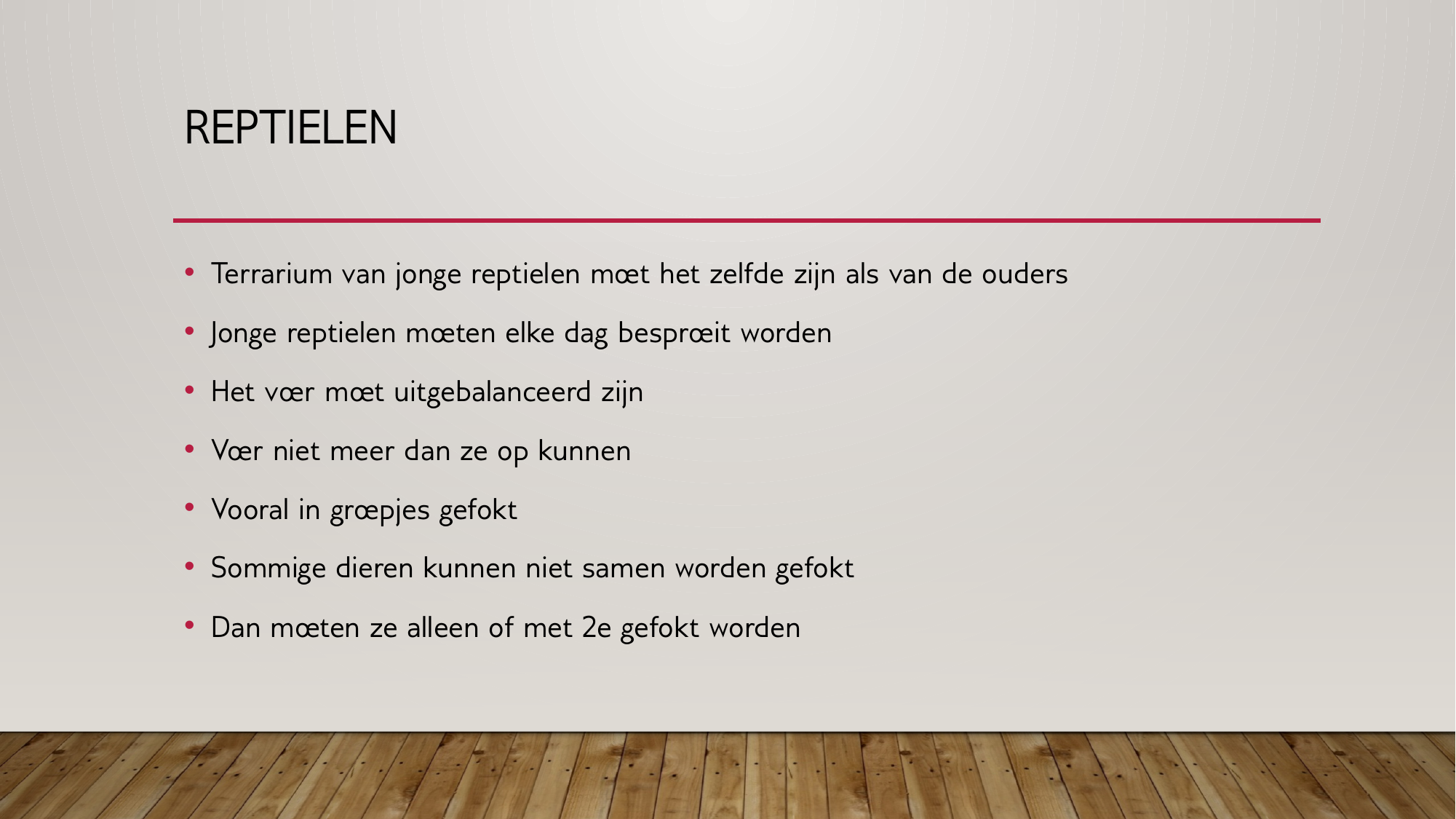

# Reptielen
Terrarium van jonge reptielen moet het zelfde zijn als van de ouders
Jonge reptielen moeten elke dag besproeit worden
Het voer moet uitgebalanceerd zijn
Voer niet meer dan ze op kunnen
Vooral in groepjes gefokt
Sommige dieren kunnen niet samen worden gefokt
Dan moeten ze alleen of met 2e gefokt worden